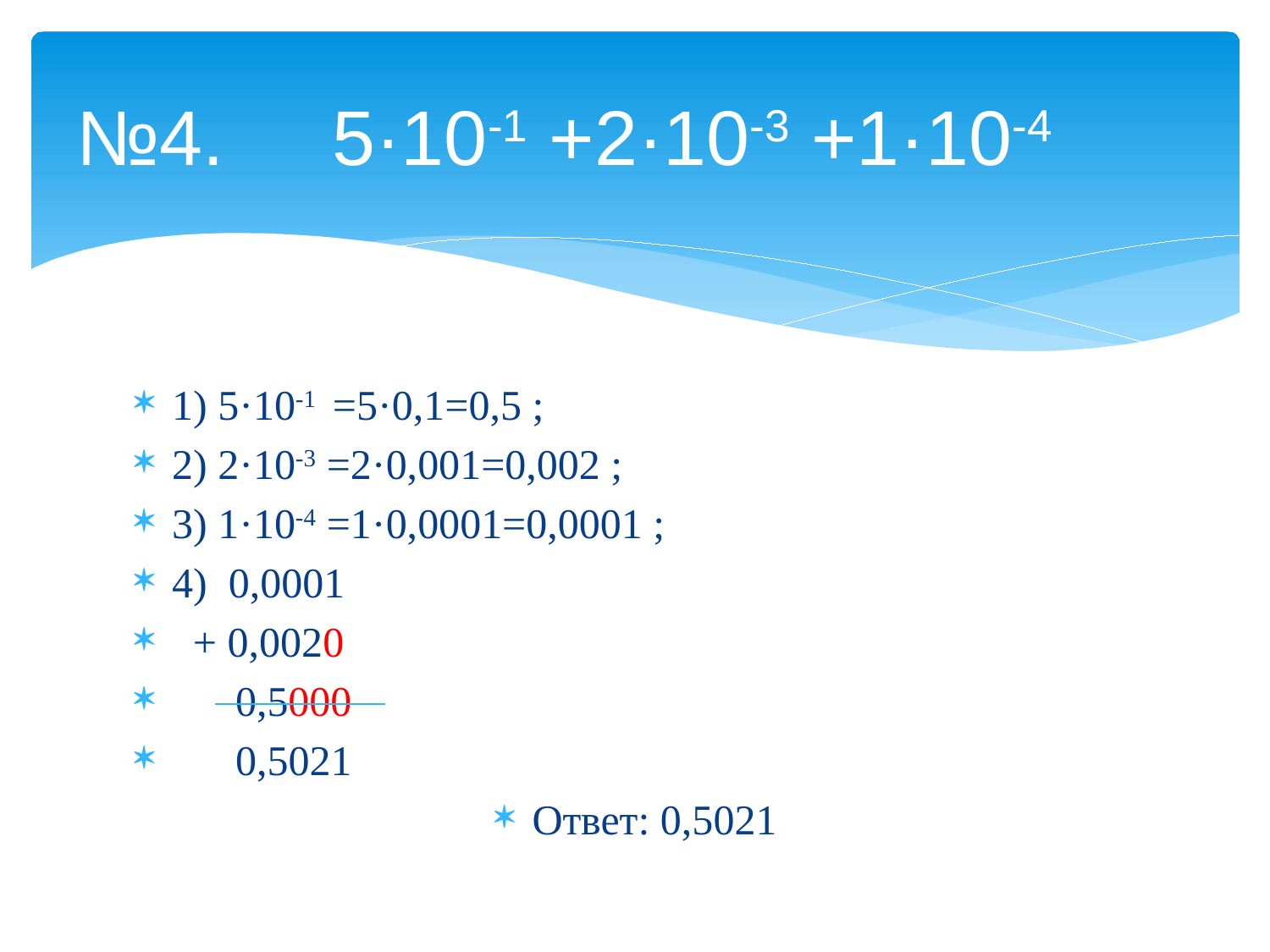

# №4.     5·10-1 +2·10-3 +1·10-4
1) 5·10-1  =5·0,1=0,5 ;
2) 2·10-3 =2·0,001=0,002 ;
3) 1·10-4 =1·0,0001=0,0001 ;
4)  0,0001
  + 0,0020
      0,5000
      0,5021
Ответ: 0,5021